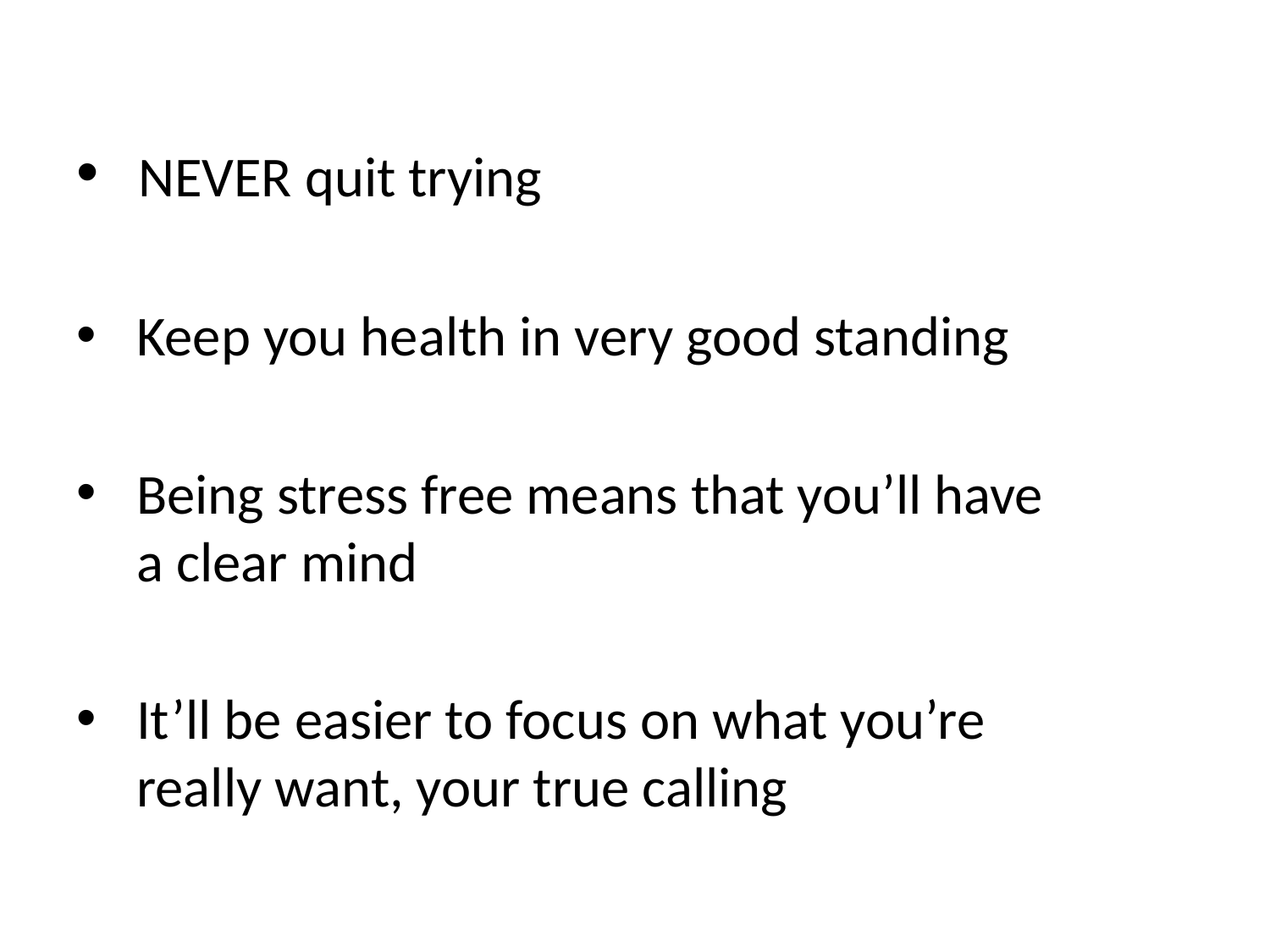

NEVER quit trying

 Keep you health in very good standing

 Being stress free means that you’ll have
 a clear mind

 It’ll be easier to focus on what you’re
 really want, your true calling